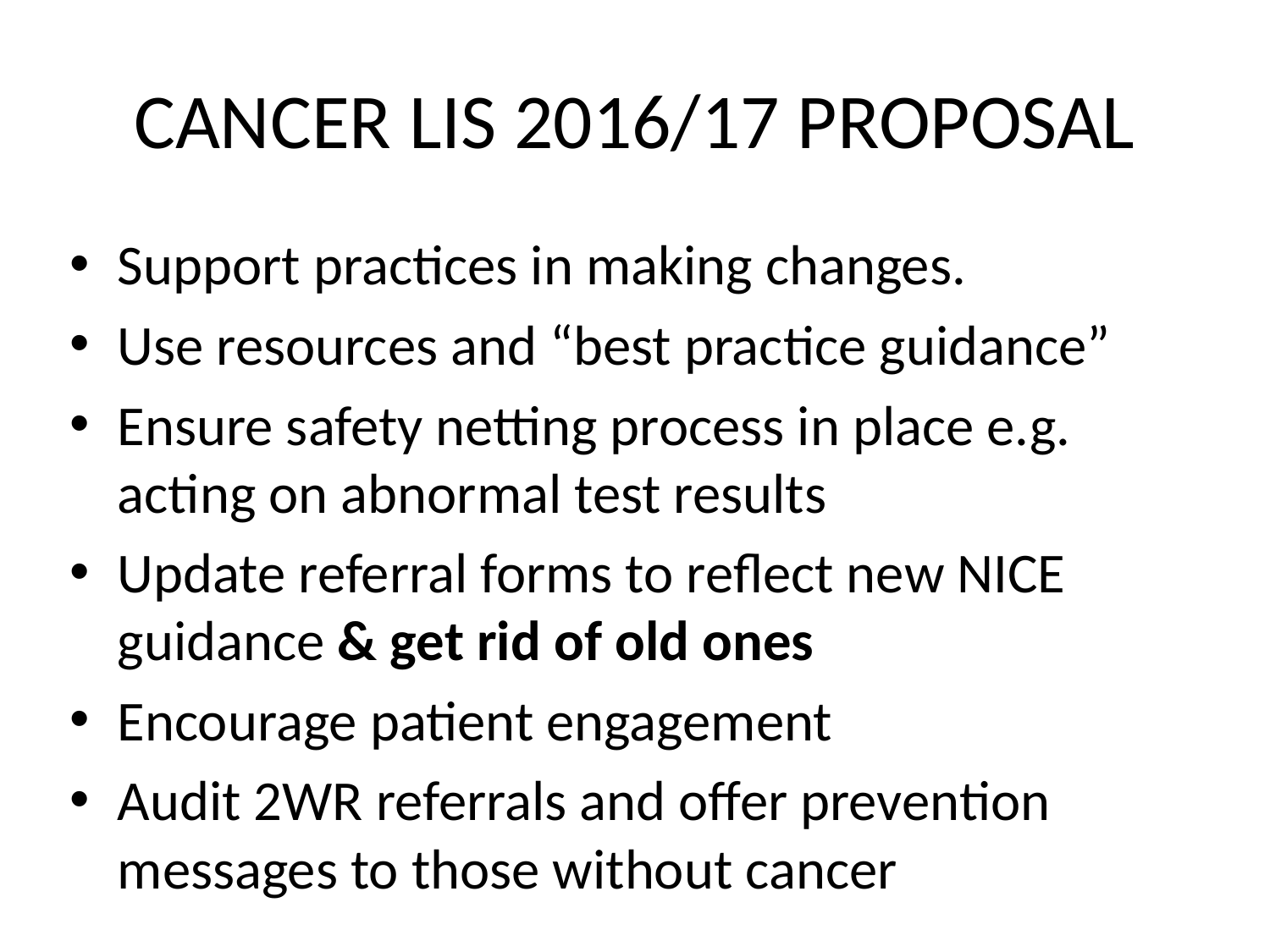

# CANCER LIS 2016/17 PROPOSAL
Support practices in making changes.
Use resources and “best practice guidance”
Ensure safety netting process in place e.g. acting on abnormal test results
Update referral forms to reflect new NICE guidance & get rid of old ones
Encourage patient engagement
Audit 2WR referrals and offer prevention messages to those without cancer